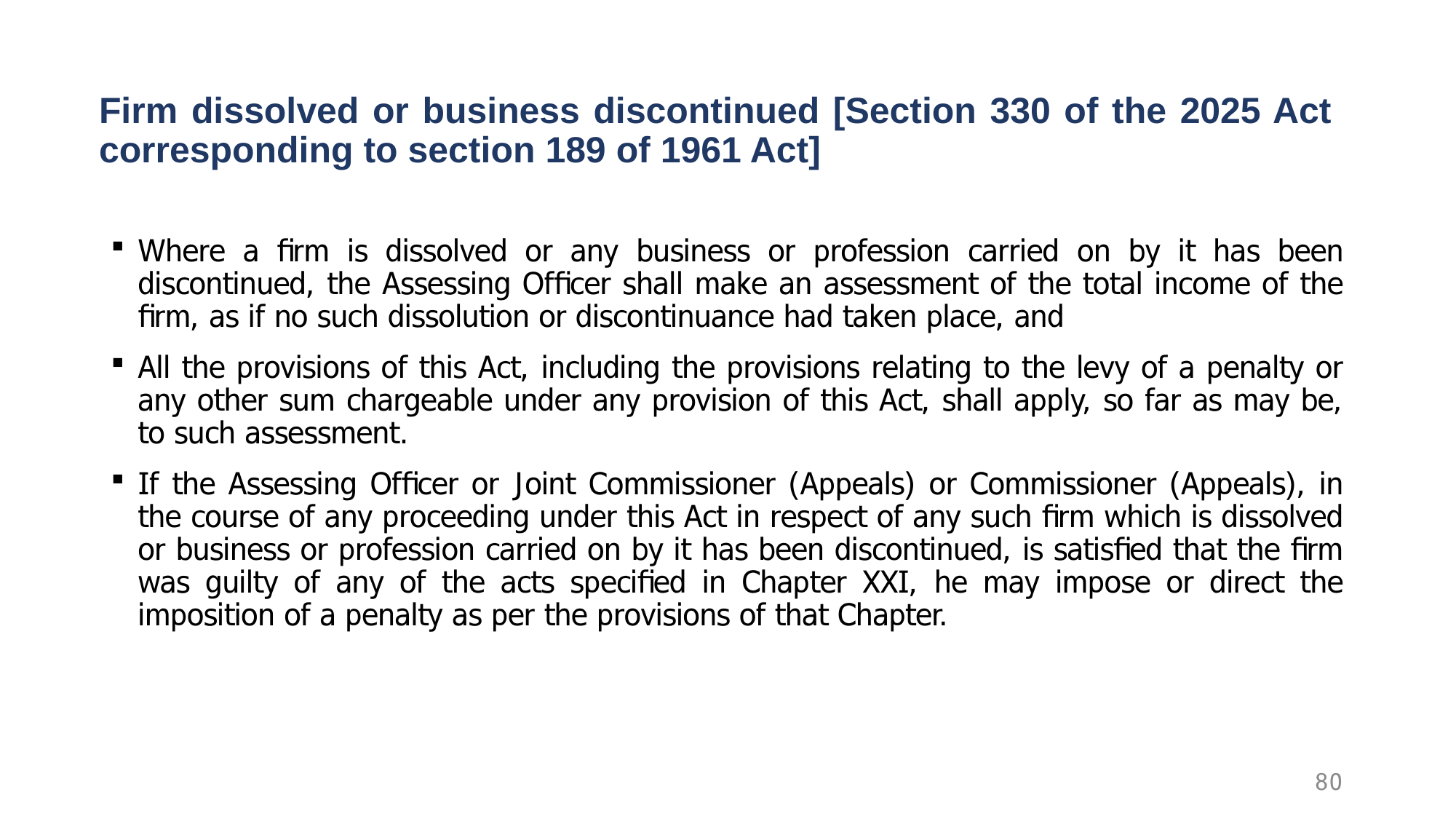

# Firm dissolved or business discontinued [Section 330 of the 2025 Act corresponding to section 189 of 1961 Act]
Where a firm is dissolved or any business or profession carried on by it has been discontinued, the Assessing Officer shall make an assessment of the total income of the firm, as if no such dissolution or discontinuance had taken place, and
All the provisions of this Act, including the provisions relating to the levy of a penalty or any other sum chargeable under any provision of this Act, shall apply, so far as may be, to such assessment.
If the Assessing Officer or Joint Commissioner (Appeals) or Commissioner (Appeals), in the course of any proceeding under this Act in respect of any such firm which is dissolved or business or profession carried on by it has been discontinued, is satisfied that the firm was guilty of any of the acts specified in Chapter XXI, he may impose or direct the imposition of a penalty as per the provisions of that Chapter.

80